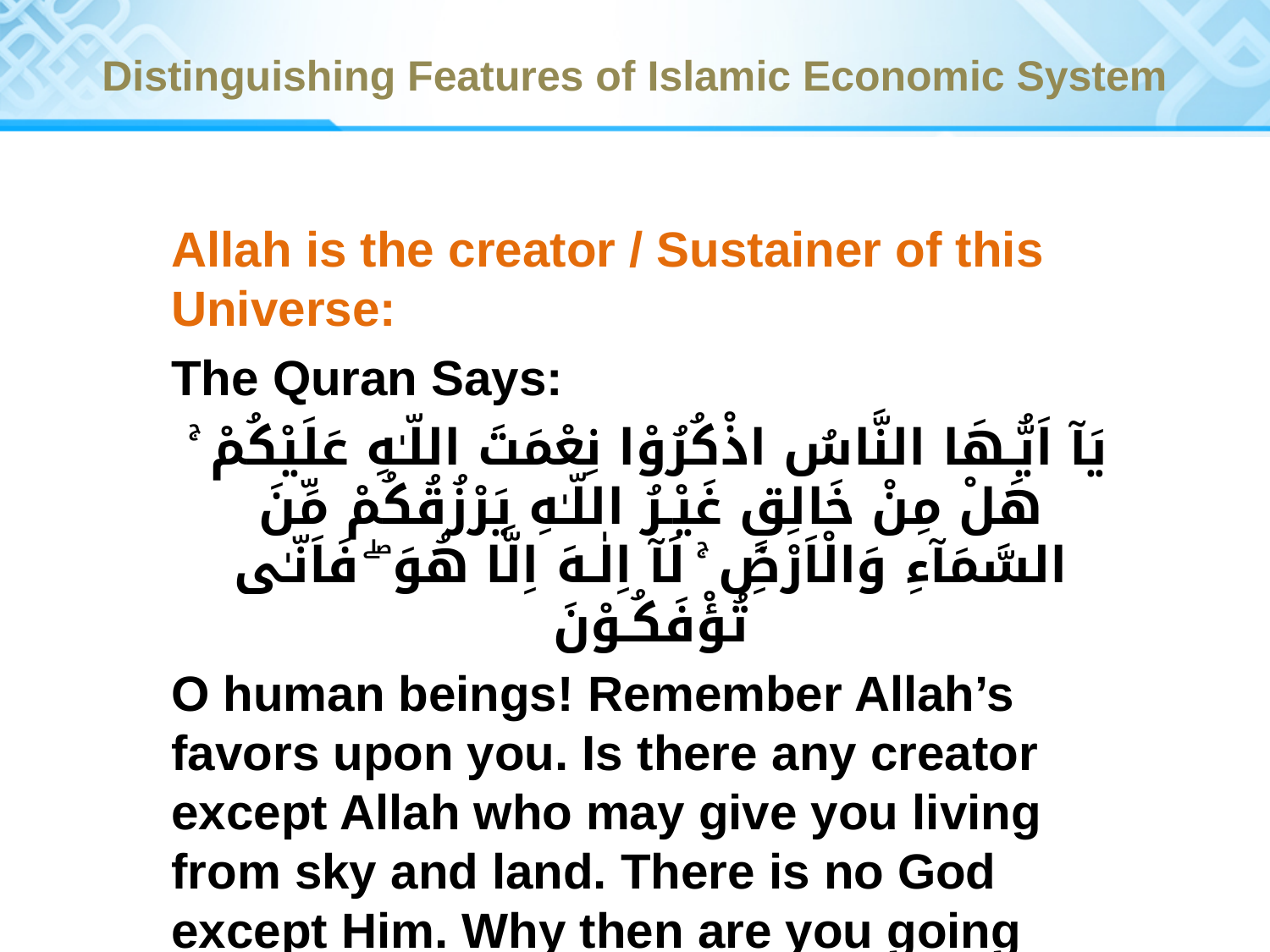

Distinguishing Features of Islamic Economic System

Allah is the creator / Sustainer of this Universe:
The Quran Says:
يَآ اَيُّـهَا النَّاسُ اذْكُرُوْا نِعْمَتَ اللّـٰهِ عَلَيْكُمْ ۚ هَلْ مِنْ خَالِقٍ غَيْـرُ اللّـٰهِ يَرْزُقُكُمْ مِّنَ السَّمَآءِ وَالْاَرْضِ ۚ لَآ اِلٰـهَ اِلَّا هُوَ ۖ فَاَنّـٰى تُؤْفَكُـوْنَ
O human beings! Remember Allah’s favors upon you. Is there any creator except Allah who may give you living from sky and land. There is no God except Him. Why then are you going astray. [Q35: 3]